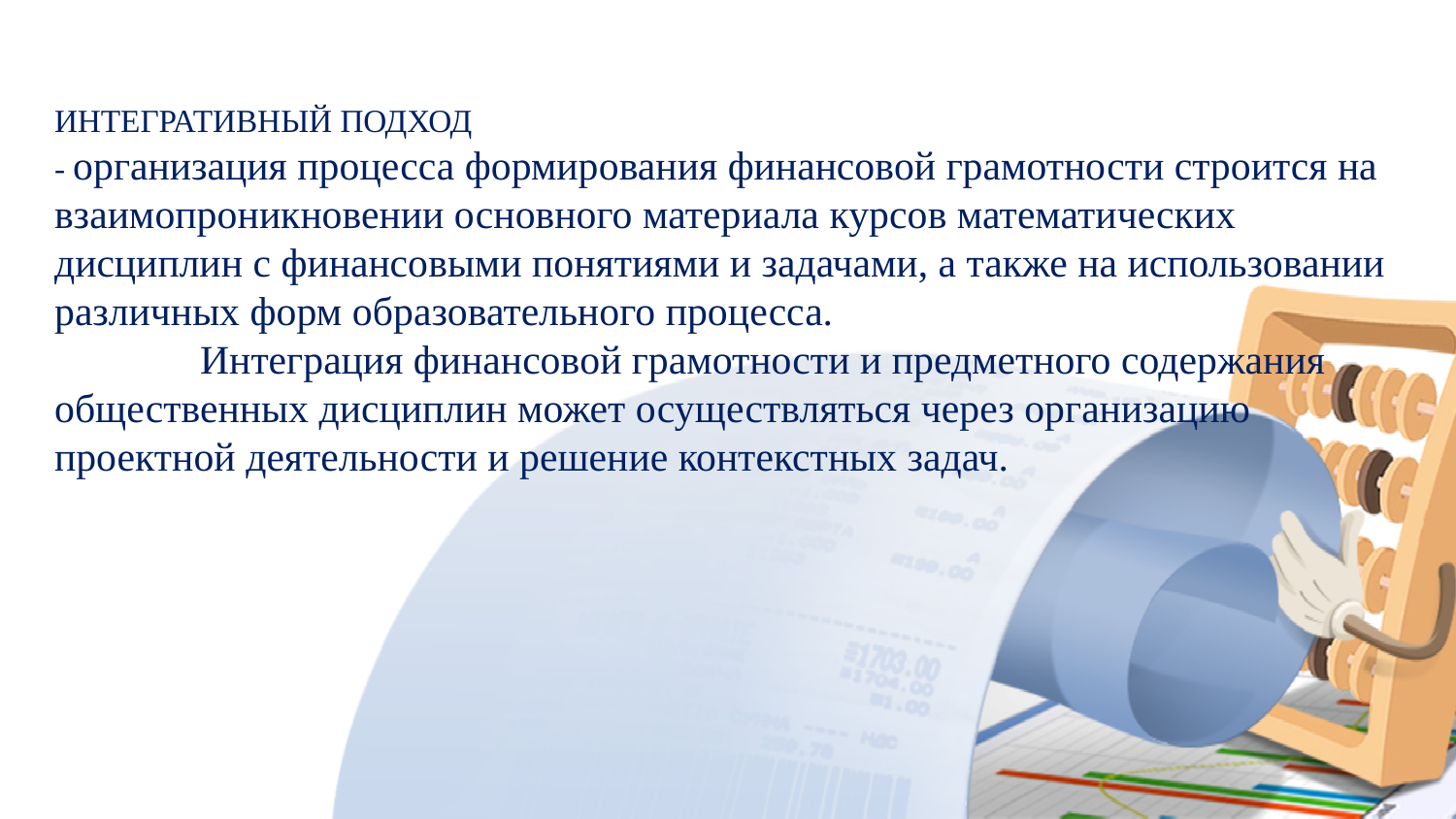

Интегративный подход
- организация процесса формирования финансовой грамотности строится на взаимопроникновении основного материала курсов математических дисциплин с финансовыми понятиями и задачами, а также на использовании различных форм образовательного процесса.
	Интеграция финансовой грамотности и предметного содержания общественных дисциплин может осуществляться через организацию проектной деятельности и решение контекстных задач.